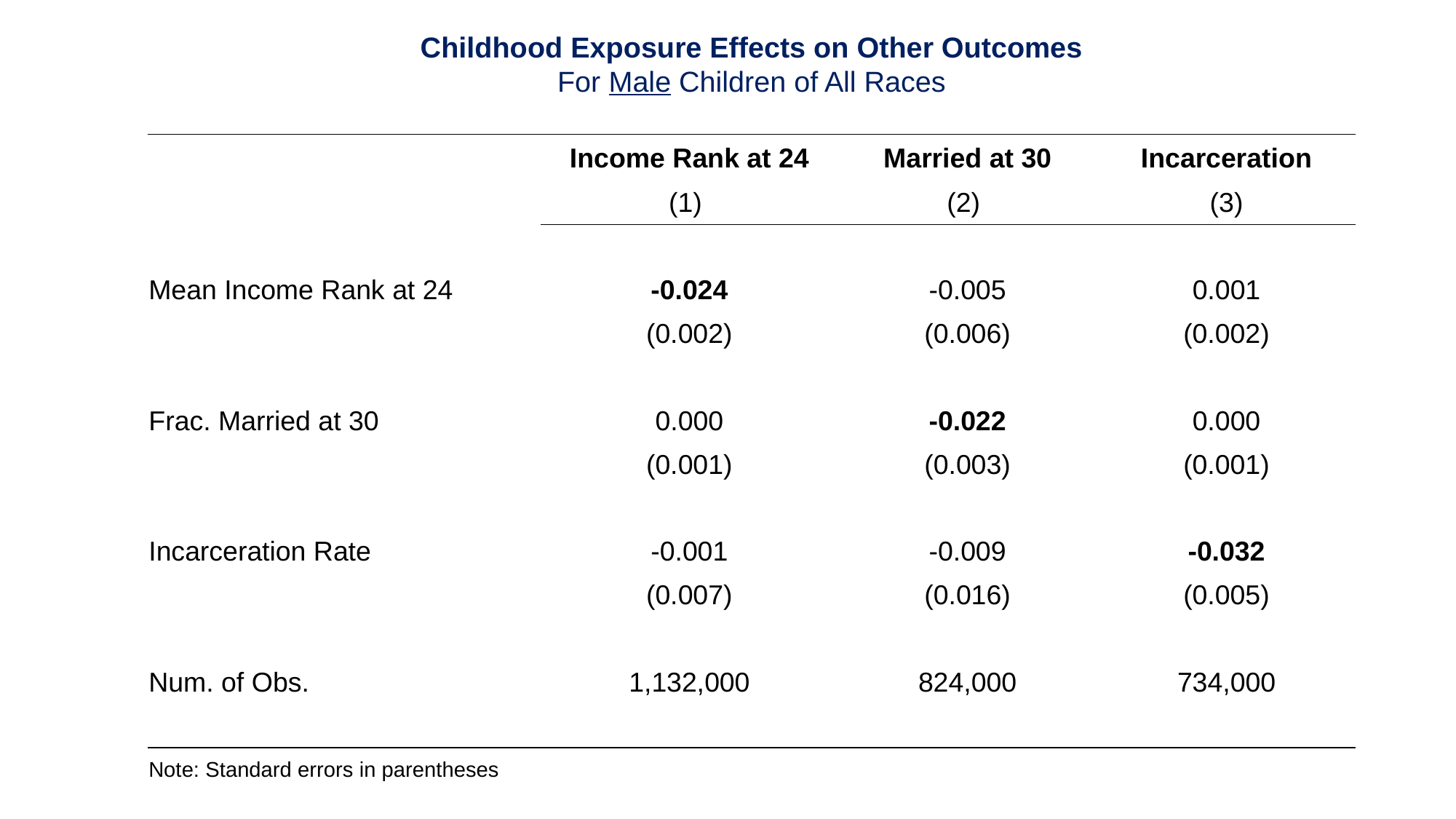

Childhood Exposure Effects on Other Outcomes
For Male Children of All Races
|  | Income Rank at 24 | Married at 30 | Incarceration |
| --- | --- | --- | --- |
|  | (1) | (2) | (3) |
|  |  |  |  |
| Mean Income Rank at 24 | -0.024 | -0.005 | 0.001 |
|  | (0.002) | (0.006) | (0.002) |
|  |  |  |  |
| Frac. Married at 30 | 0.000 | -0.022 | 0.000 |
|  | (0.001) | (0.003) | (0.001) |
|  |  |  |  |
| Incarceration Rate | -0.001 | -0.009 | -0.032 |
|  | (0.007) | (0.016) | (0.005) |
|  |  |  |  |
| Num. of Obs. | 1,132,000 | 824,000 | 734,000 |
|  |  |  |  |
| Note: Standard errors in parentheses |  |  |  |